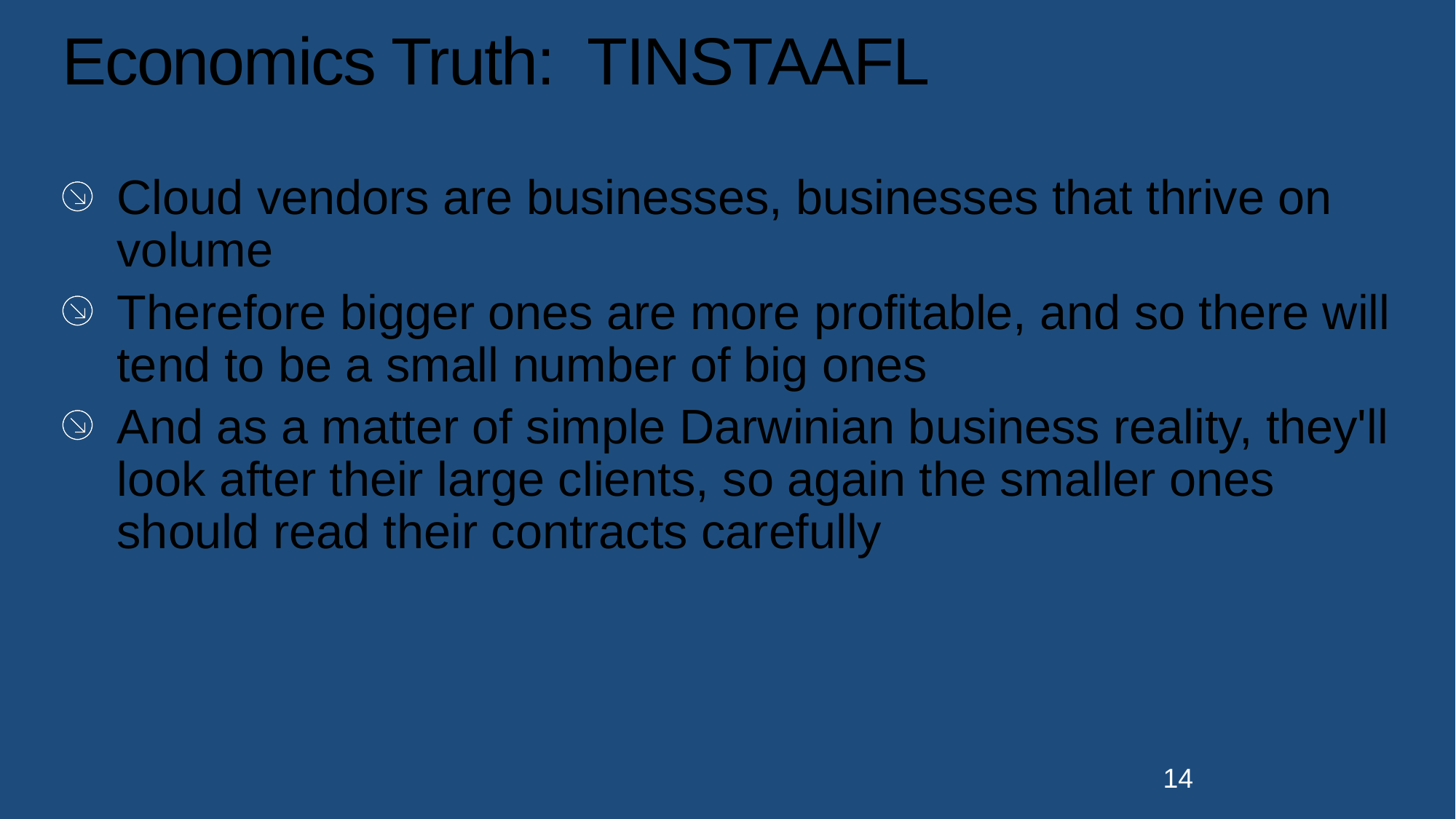

# Economics Truth:  TINSTAAFL
Cloud vendors are businesses, businesses that thrive on volume
Therefore bigger ones are more profitable, and so there will tend to be a small number of big ones
And as a matter of simple Darwinian business reality, they'll look after their large clients, so again the smaller ones should read their contracts carefully
14